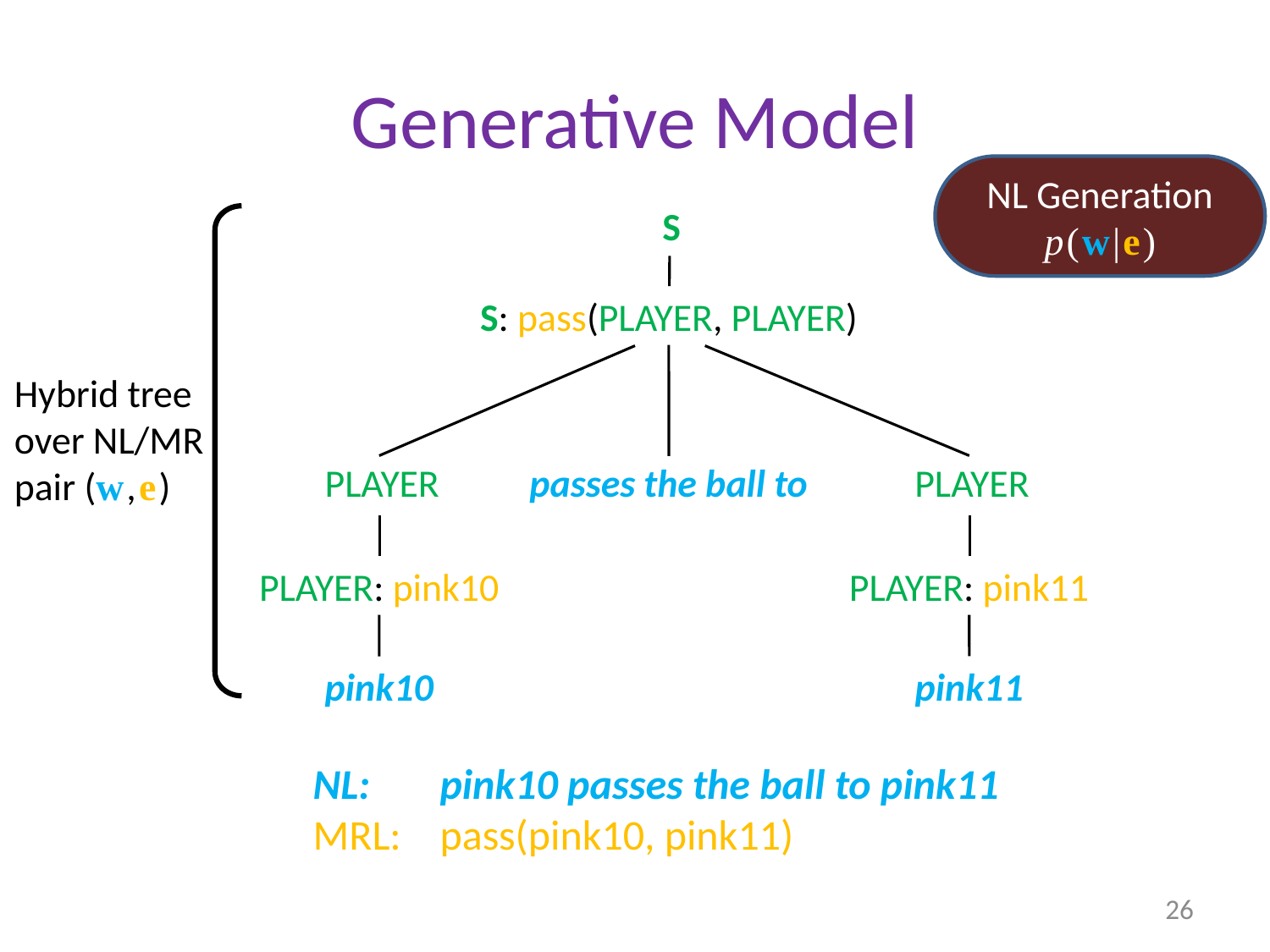

# Generative Model
NL Generation
p(w|e)
S

S: pass(PLAYER, PLAYER)
Hybrid tree
over NL/MR
pair (w,e)
passes the ball to
PLAYER
PLAYER
PLAYER: pink10
PLAYER: pink11
pink10
pink11
NL: 	pink10 passes the ball to pink11
MRL: 	pass(pink10, pink11)
26